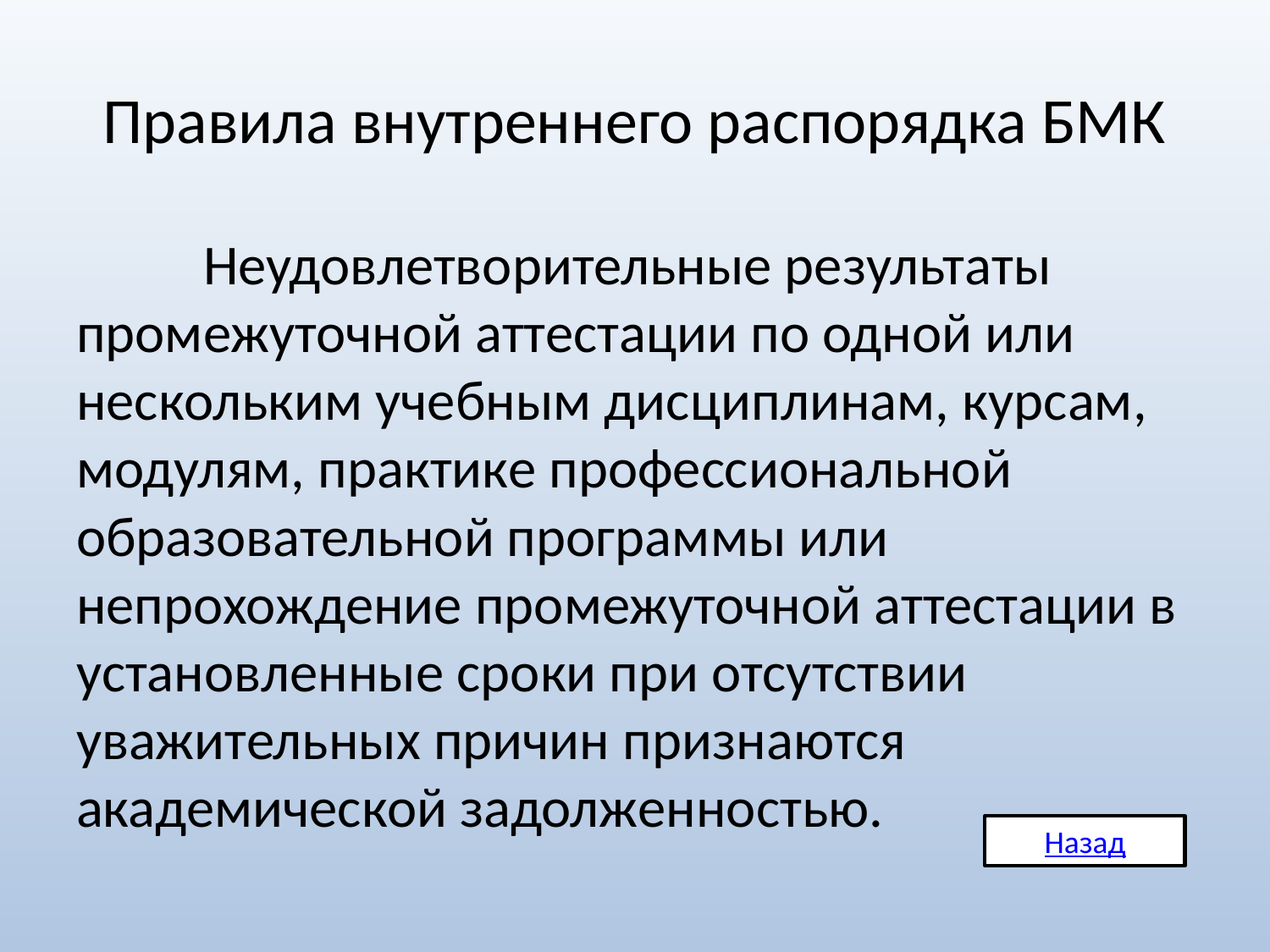

# Правила внутреннего распорядка БМК
	Неудовлетворительные результаты промежуточной аттестации по одной или нескольким учебным дисциплинам, курсам, модулям, практике профессиональной образовательной программы или непрохождение промежуточной аттестации в установленные сроки при отсутствии уважительных причин признаются академической задолженностью.
Назад